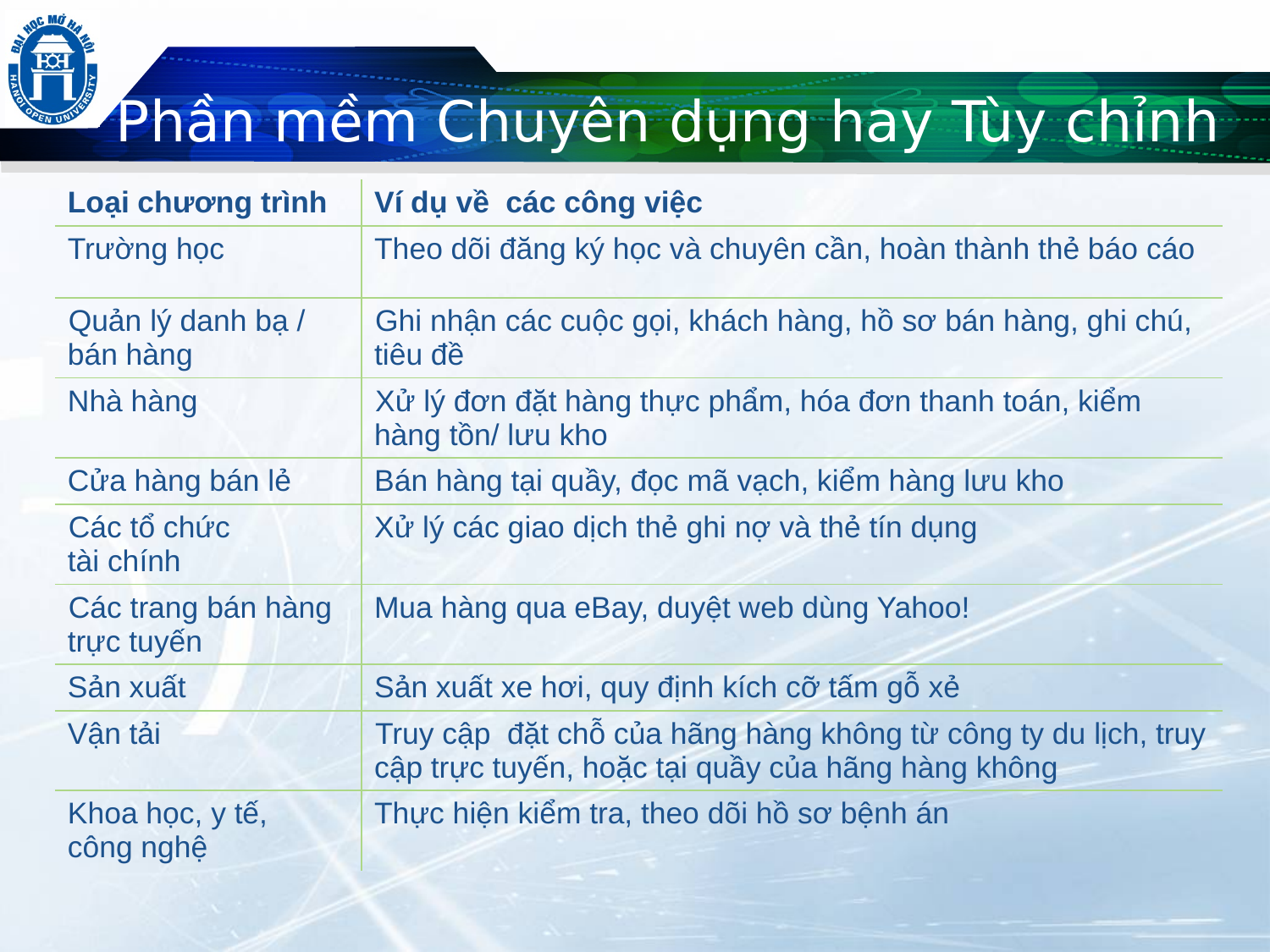

Phần mềm Chuyên dụng hay Tùy chỉnh
| Loại chương trình | Ví dụ về các công việc |
| --- | --- |
| Trường học | Theo dõi đăng ký học và chuyên cần, hoàn thành thẻ báo cáo |
| Quản lý danh bạ / bán hàng | Ghi nhận các cuộc gọi, khách hàng, hồ sơ bán hàng, ghi chú, tiêu đề |
| Nhà hàng | Xử lý đơn đặt hàng thực phẩm, hóa đơn thanh toán, kiểm hàng tồn/ lưu kho |
| Cửa hàng bán lẻ | Bán hàng tại quầy, đọc mã vạch, kiểm hàng lưu kho |
| Các tổ chức tài chính | Xử lý các giao dịch thẻ ghi nợ và thẻ tín dụng |
| Các trang bán hàng trực tuyến | Mua hàng qua eBay, duyệt web dùng Yahoo! |
| Sản xuất | Sản xuất xe hơi, quy định kích cỡ tấm gỗ xẻ |
| Vận tải | Truy cập đặt chỗ của hãng hàng không từ công ty du lịch, truy cập trực tuyến, hoặc tại quầy của hãng hàng không |
| Khoa học, y tế, công nghệ | Thực hiện kiểm tra, theo dõi hồ sơ bệnh án |